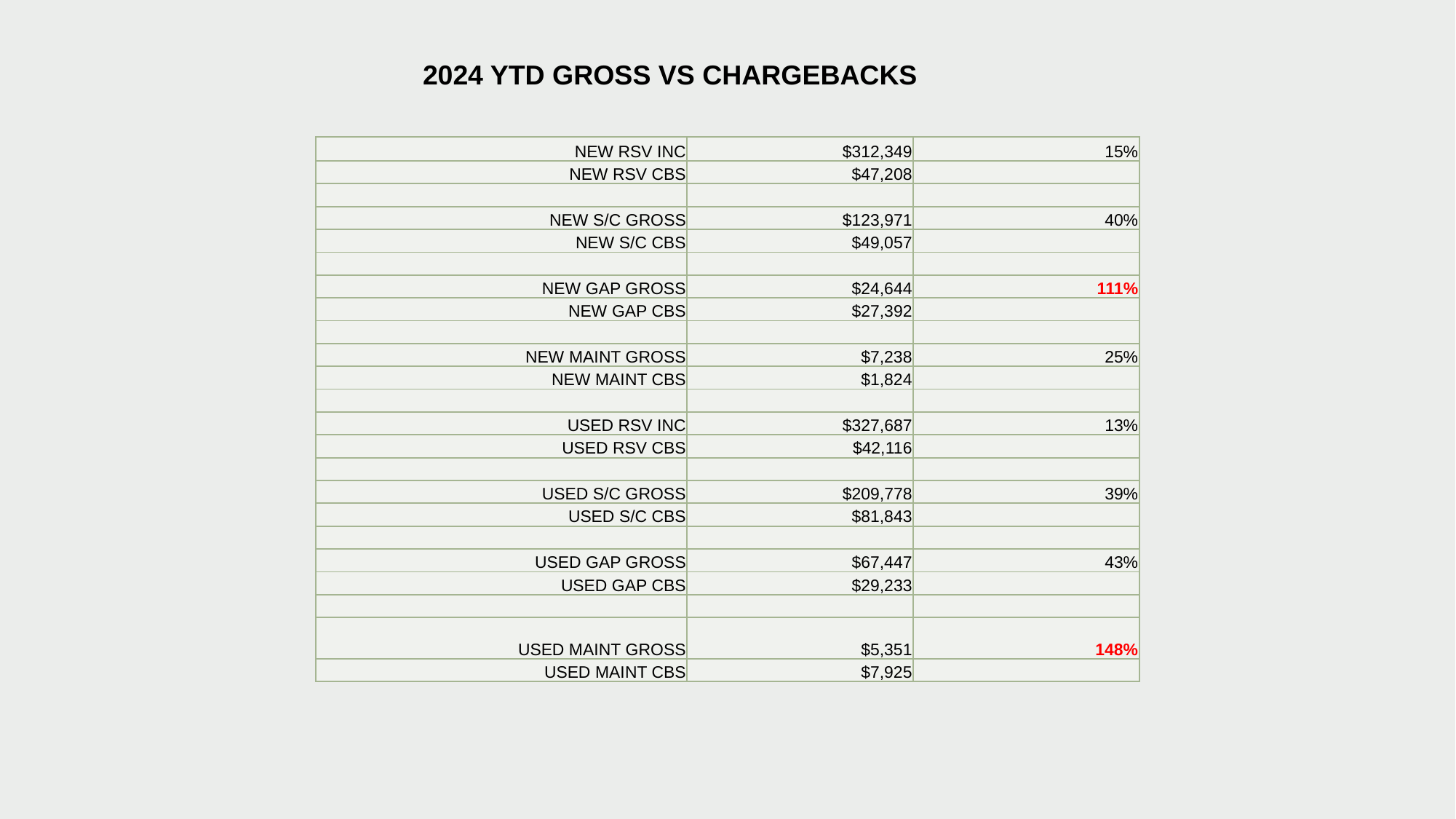

2024 YTD GROSS VS CHARGEBACKS
| NEW RSV INC | $312,349 | 15% |
| --- | --- | --- |
| NEW RSV CBS | $47,208 |  |
|  |  |  |
| NEW S/C GROSS | $123,971 | 40% |
| NEW S/C CBS | $49,057 |  |
|  |  |  |
| NEW GAP GROSS | $24,644 | 111% |
| NEW GAP CBS | $27,392 |  |
|  |  |  |
| NEW MAINT GROSS | $7,238 | 25% |
| NEW MAINT CBS | $1,824 |  |
|  |  |  |
| USED RSV INC | $327,687 | 13% |
| USED RSV CBS | $42,116 |  |
|  |  |  |
| USED S/C GROSS | $209,778 | 39% |
| USED S/C CBS | $81,843 |  |
|  |  |  |
| USED GAP GROSS | $67,447 | 43% |
| USED GAP CBS | $29,233 |  |
|  |  |  |
| USED MAINT GROSS | $5,351 | 148% |
| USED MAINT CBS | $7,925 |  |